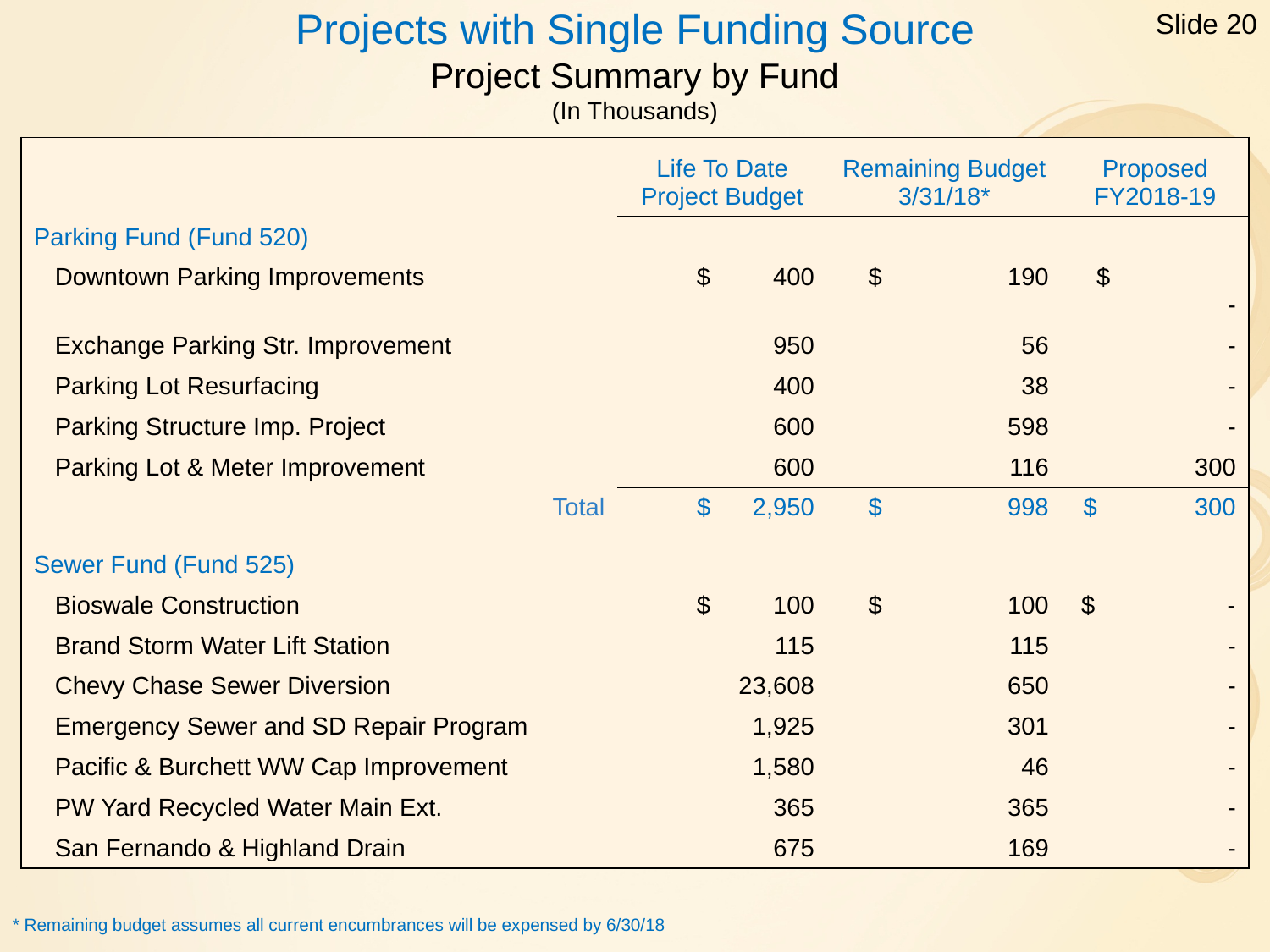

Slide 20
# Projects with Single Funding Source Project Summary by Fund (In Thousands)
|  | Life To Date Project Budget | Remaining Budget 3/31/18\* | Proposed FY2018-19 |
| --- | --- | --- | --- |
| Parking Fund (Fund 520) |  |  |  |
| Downtown Parking Improvements | $ 400 | $ 190 | $ - |
| Exchange Parking Str. Improvement | 950 | 56 | - |
| Parking Lot Resurfacing | 400 | 38 | - |
| Parking Structure Imp. Project | 600 | 598 | - |
| Parking Lot & Meter Improvement | 600 | 116 | 300 |
| Total | $ 2,950 | $ 998 | $ 300 |
|  |  |  |  |
| Sewer Fund (Fund 525) |  |  |  |
| Bioswale Construction | $ 100 | $ 100 | $ - |
| Brand Storm Water Lift Station | 115 | 115 | - |
| Chevy Chase Sewer Diversion | 23,608 | 650 | - |
| Emergency Sewer and SD Repair Program | 1,925 | 301 | - |
| Pacific & Burchett WW Cap Improvement | 1,580 | 46 | - |
| PW Yard Recycled Water Main Ext. | 365 | 365 | - |
| San Fernando & Highland Drain | 675 | 169 | - |
* Remaining budget assumes all current encumbrances will be expensed by 6/30/18